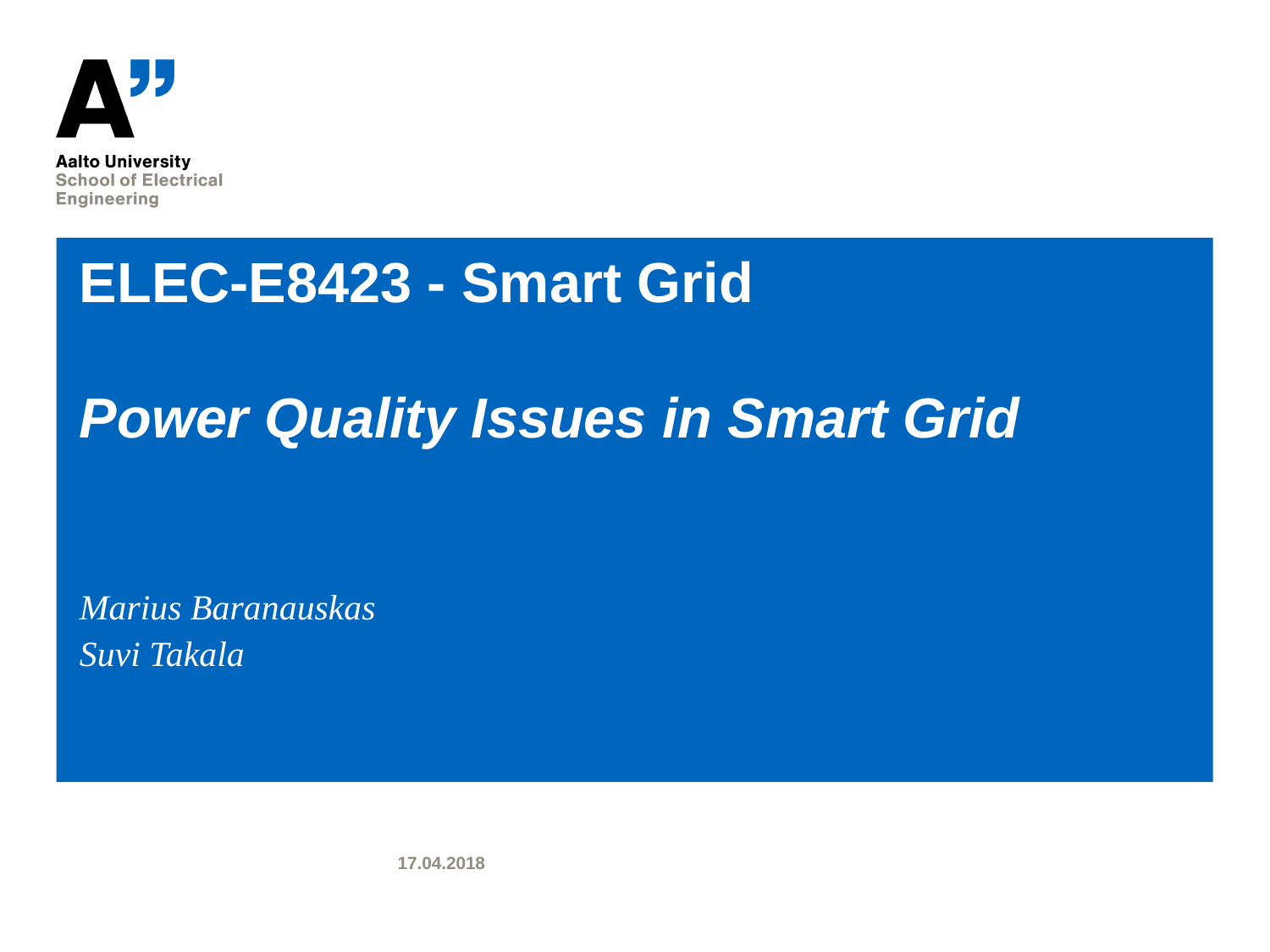

# ELEC-E8423 - Smart Grid Power Quality Issues in Smart Grid
Marius Baranauskas
Suvi Takala

17.04.2018